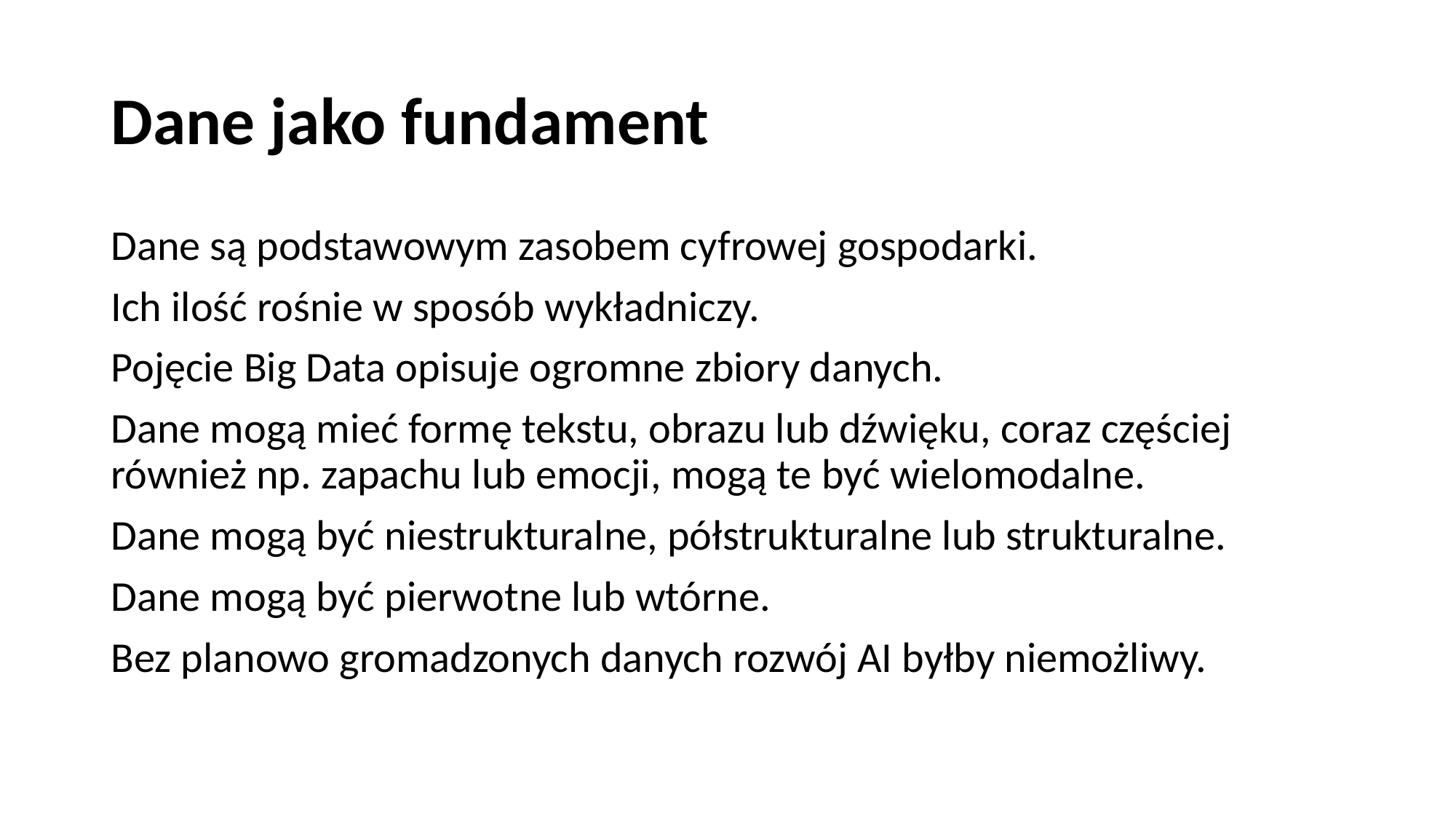

# Dane jako fundament
Dane są podstawowym zasobem cyfrowej gospodarki.
Ich ilość rośnie w sposób wykładniczy.
Pojęcie Big Data opisuje ogromne zbiory danych.
Dane mogą mieć formę tekstu, obrazu lub dźwięku, coraz częściej również np. zapachu lub emocji, mogą te być wielomodalne.
Dane mogą być niestrukturalne, półstrukturalne lub strukturalne.
Dane mogą być pierwotne lub wtórne.
Bez planowo gromadzonych danych rozwój AI byłby niemożliwy.